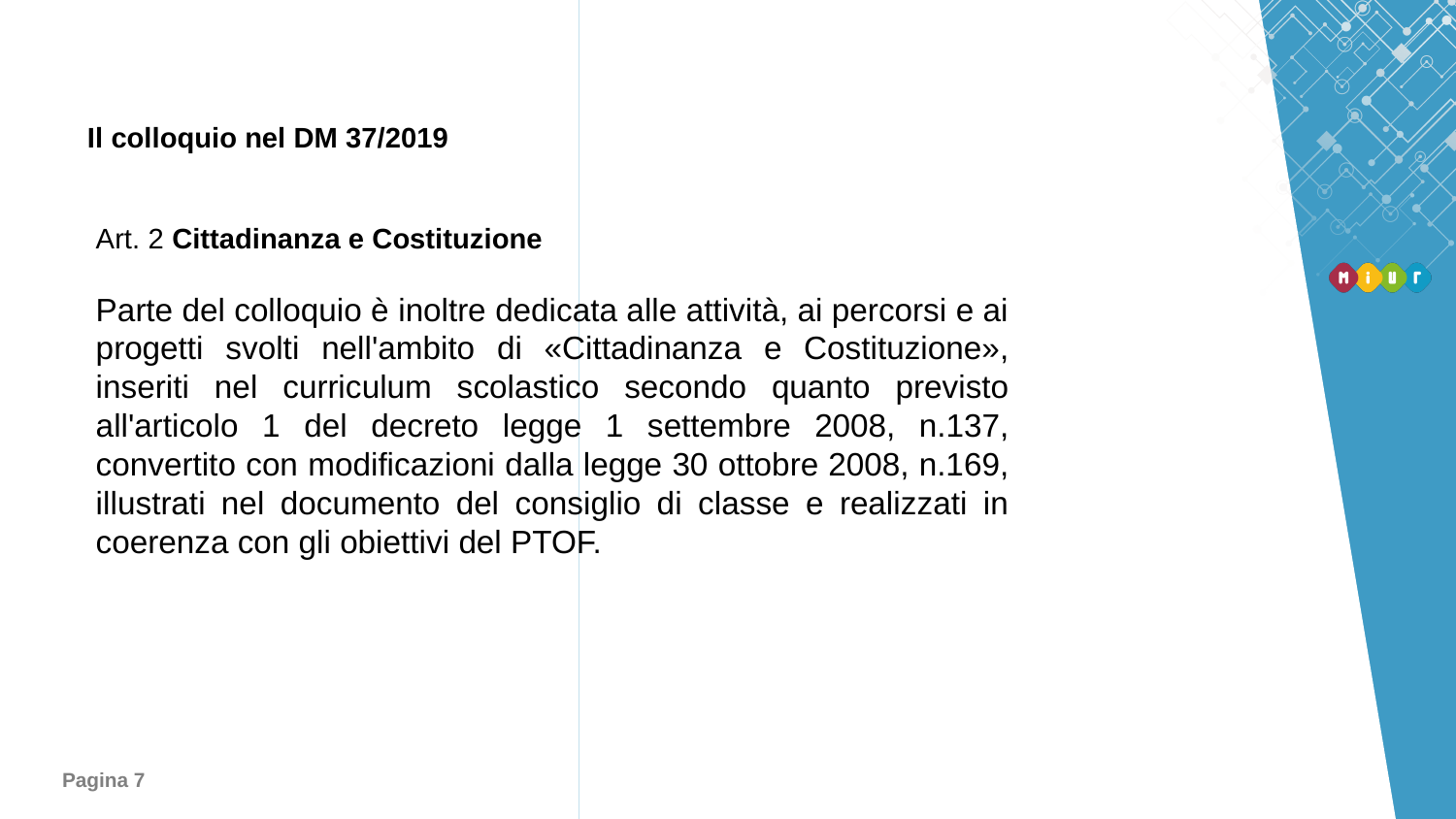

Il colloquio nel DM 37/2019

Art. 2 Cittadinanza e Costituzione

Parte del colloquio è inoltre dedicata alle attività, ai percorsi e ai progetti svolti nell'ambito di «Cittadinanza e Costituzione», inseriti nel curriculum scolastico secondo quanto previsto all'articolo 1 del decreto legge 1 settembre 2008, n.137, convertito con modificazioni dalla legge 30 ottobre 2008, n.169, illustrati nel documento del consiglio di classe e realizzati in coerenza con gli obiettivi del PTOF.